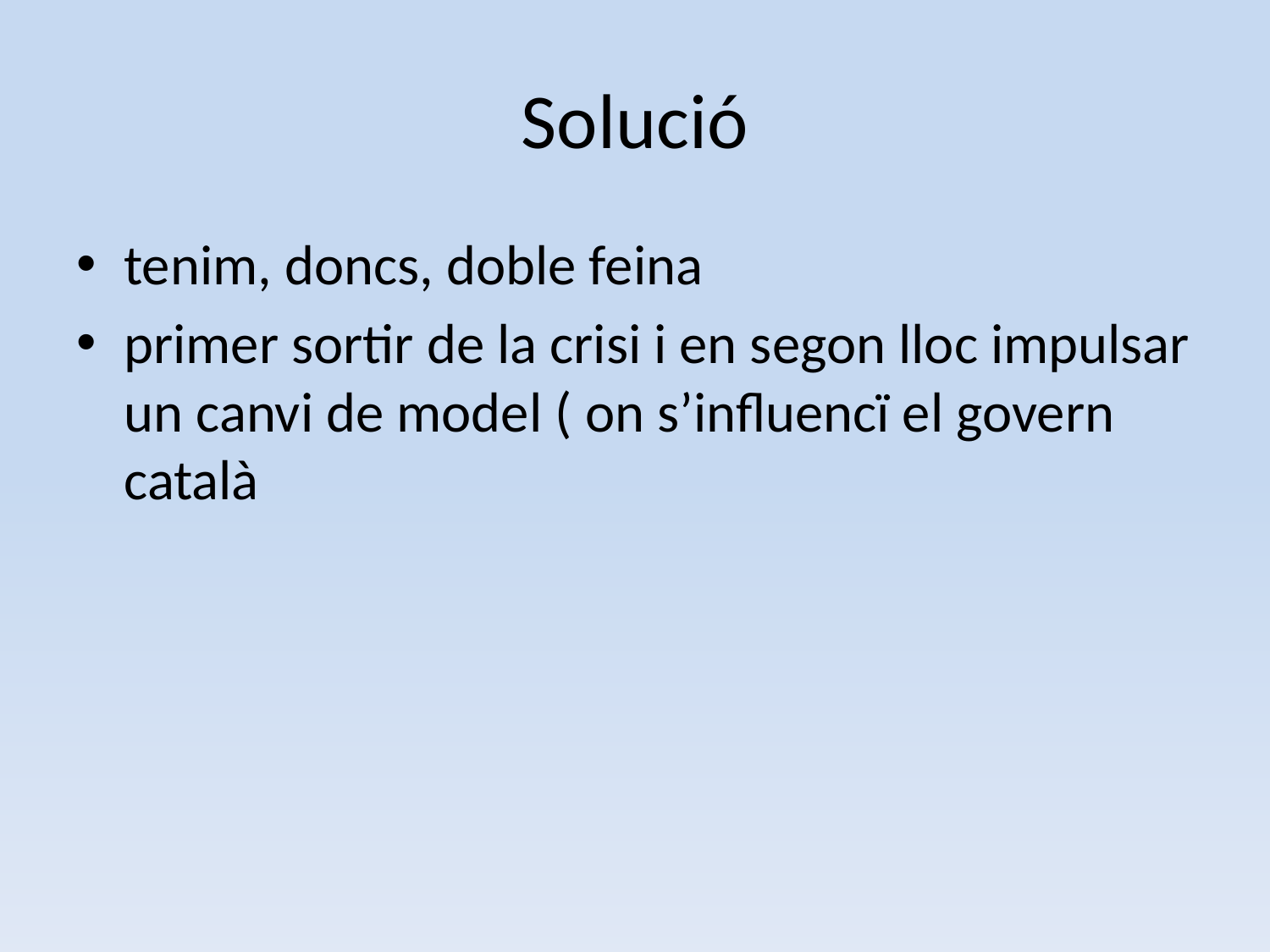

# Solució
tenim, doncs, doble feina
primer sortir de la crisi i en segon lloc impulsar un canvi de model ( on s’influencï el govern català